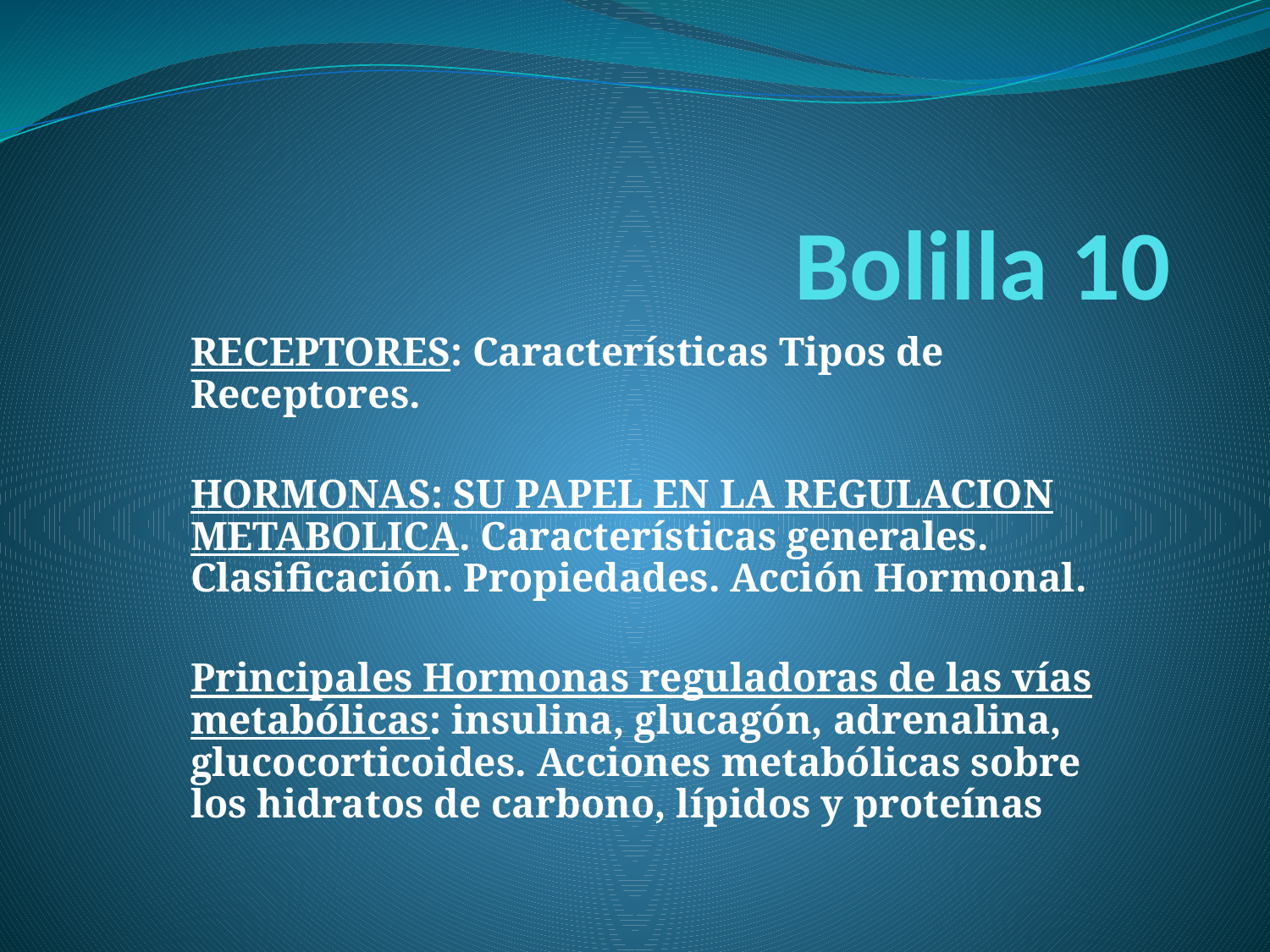

# Bolilla 10
RECEPTORES: Características Tipos de Receptores.

HORMONAS: SU PAPEL EN LA REGULACION METABOLICA. Características generales. Clasificación. Propiedades. Acción Hormonal.

Principales Hormonas reguladoras de las vías metabólicas: insulina, glucagón, adrenalina, glucocorticoides. Acciones metabólicas sobre los hidratos de carbono, lípidos y proteínas